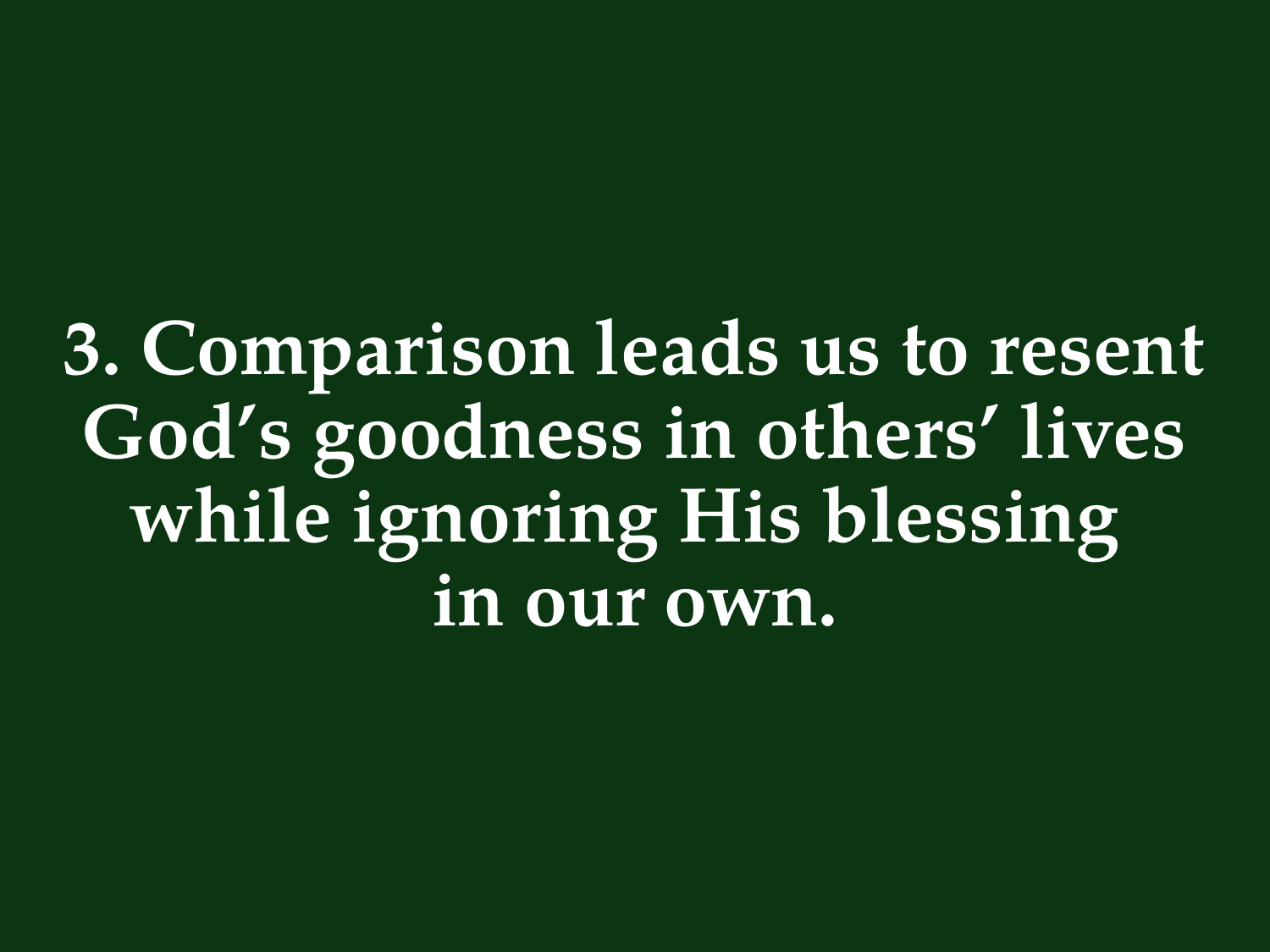

# 3. Comparison leads us to resent God’s goodness in others’ lives while ignoring His blessing in our own.